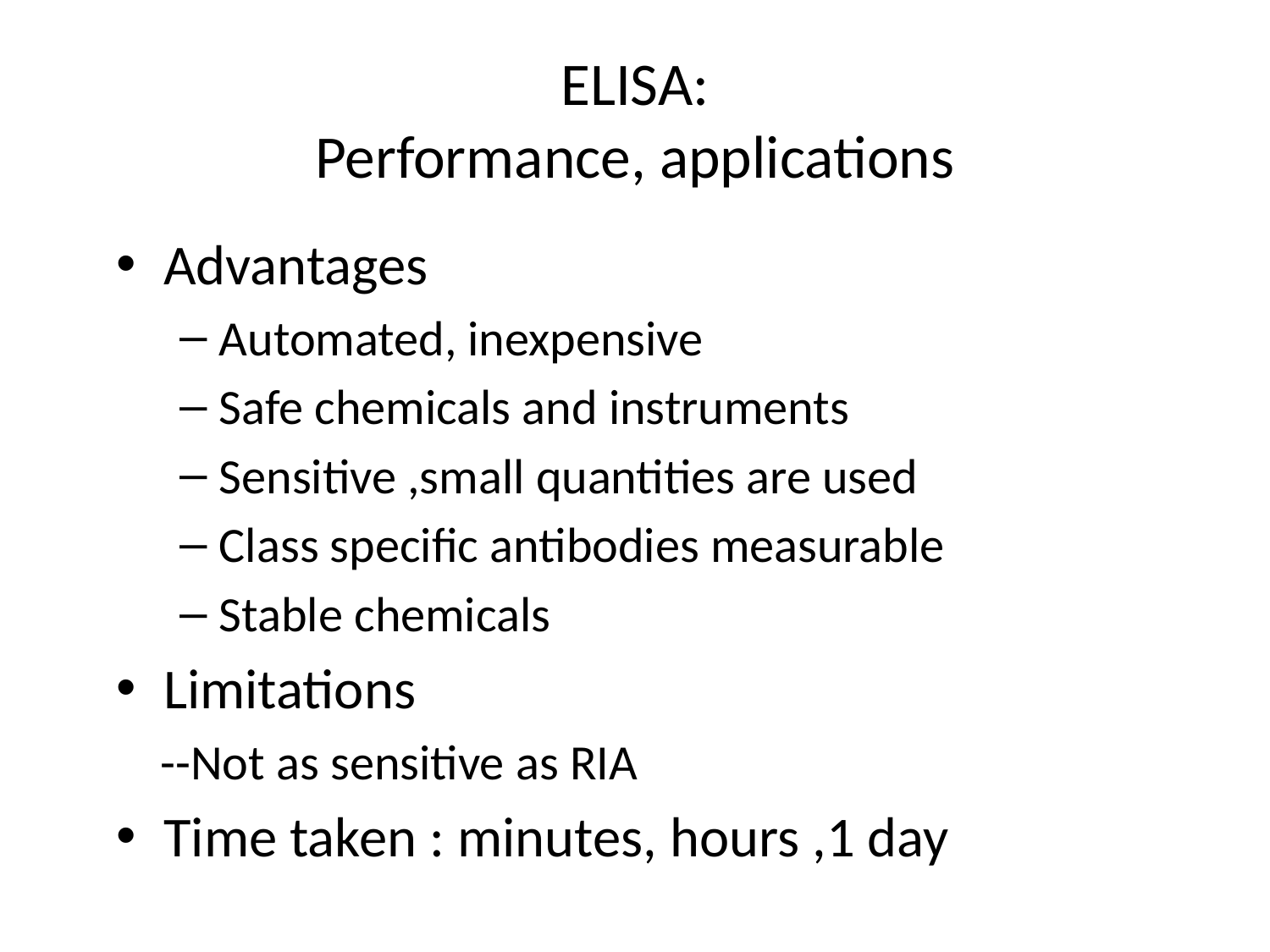

# ELISA: Performance, applications

Advantages
Automated, inexpensive
Safe chemicals and instruments
Sensitive ,small quantities are used
Class specific antibodies measurable
Stable chemicals
Limitations
    --Not as sensitive as RIA
Time taken : minutes, hours ,1 day